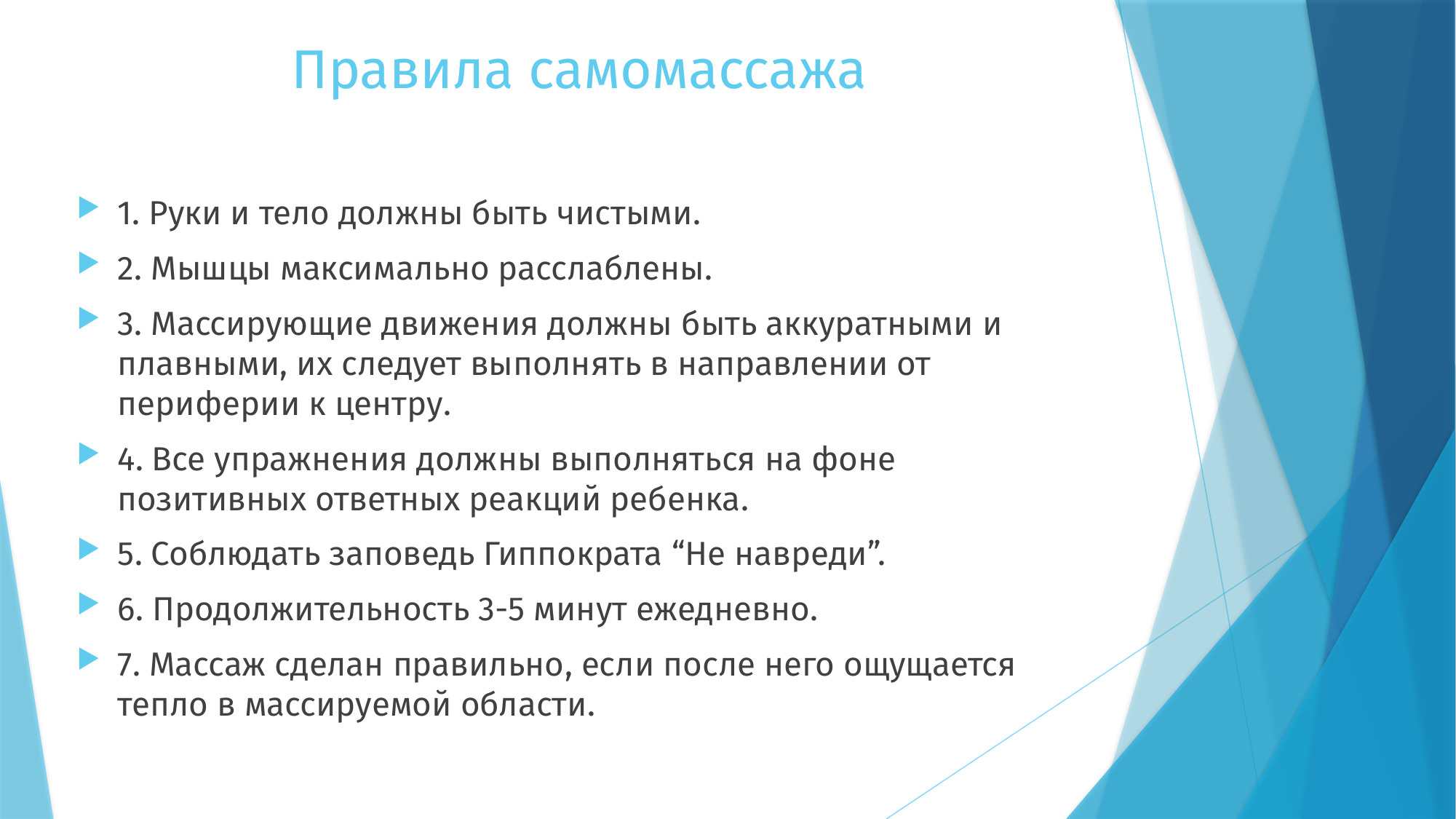

# Правила самомассажа
1. Руки и тело должны быть чистыми.
2. Мышцы максимально расслаблены.
3. Массирующие движения должны быть аккуратными и плавными, их следует выполнять в направлении от периферии к центру.
4. Все упражнения должны выполняться на фоне позитивных ответных реакций ребенка.
5. Соблюдать заповедь Гиппократа “Не навреди”.
6. Продолжительность 3-5 минут ежедневно.
7. Массаж сделан правильно, если после него ощущается тепло в массируемой области.